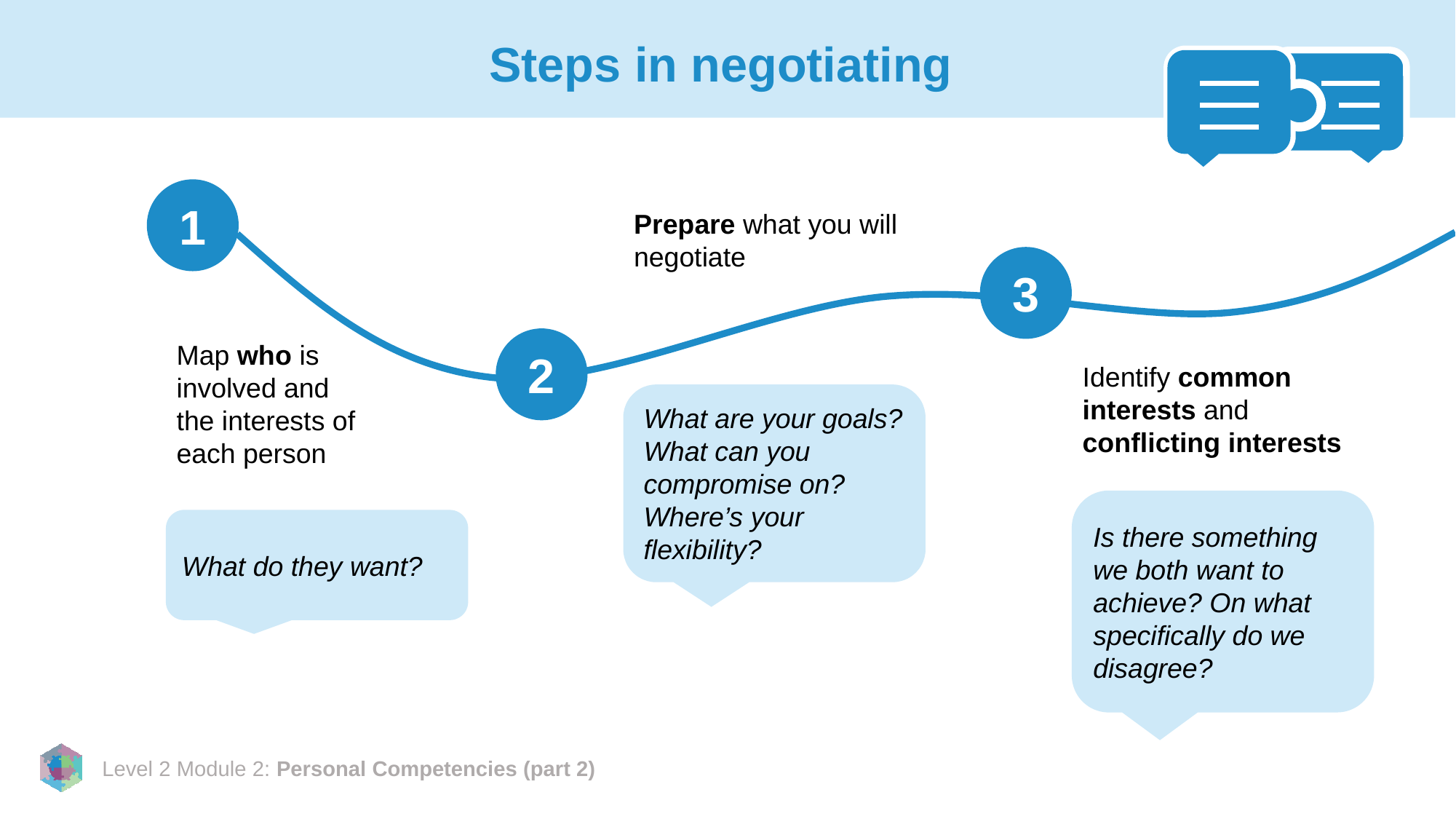

# Steps in negotiating

1
Prepare what you will negotiate

3
2
Map who is involved and the interests of each person
Identify common interests and conflicting interests
What are your goals? What can you compromise on? Where’s your flexibility?
Is there something we both want to achieve? On what specifically do we disagree?
What do they want?